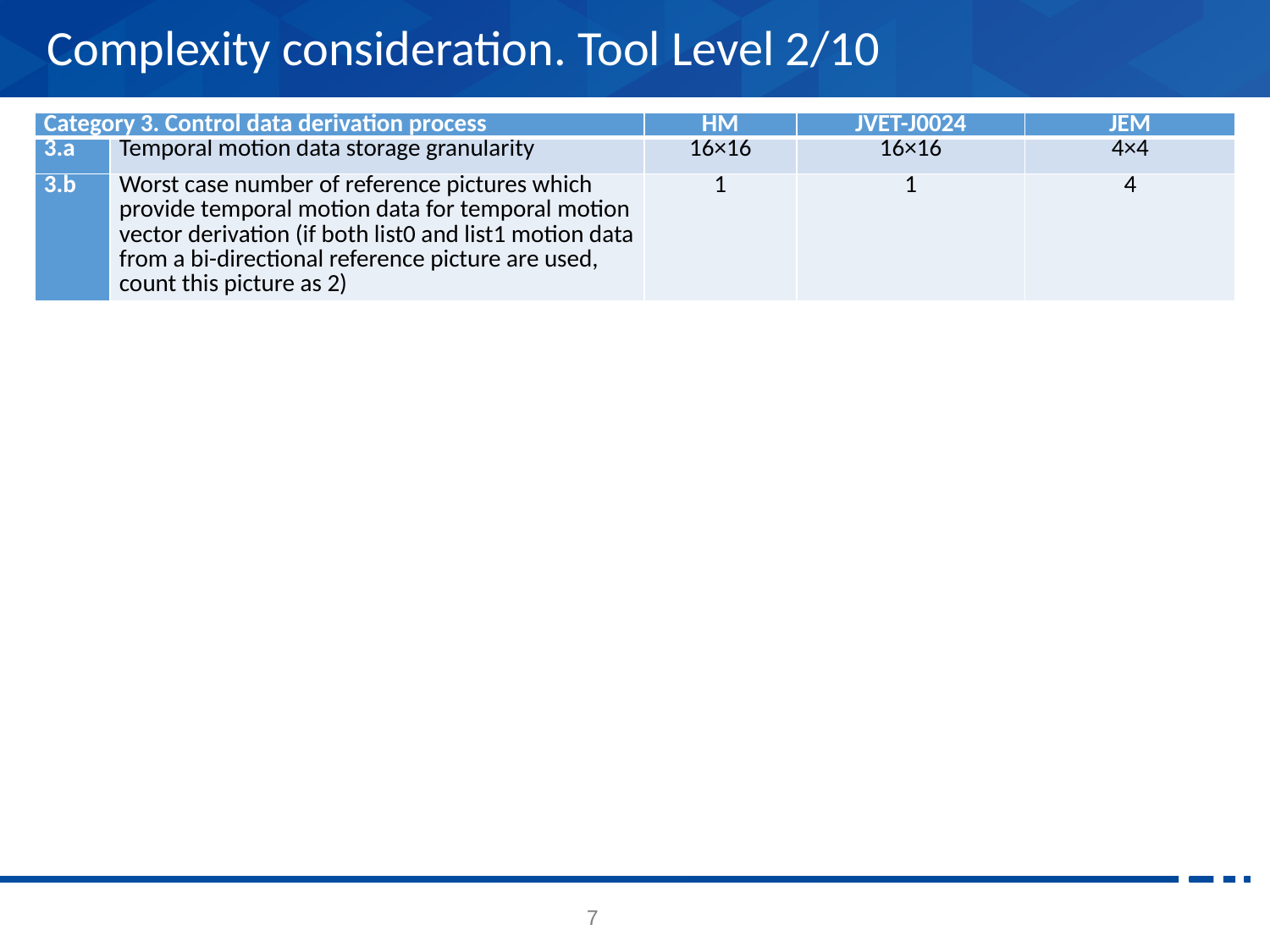

# Complexity consideration. Tool Level 2/10
| Category 3. Control data derivation process |  | HM | JVET-J0024 | JEM |
| --- | --- | --- | --- | --- |
| 3.a | Temporal motion data storage granularity | 16×16 | 16×16 | 4×4 |
| 3.b | Worst case number of reference pictures which provide temporal motion data for temporal motion vector derivation (if both list0 and list1 motion data from a bi-directional reference picture are used, count this picture as 2) | 1 | 1 | 4 |